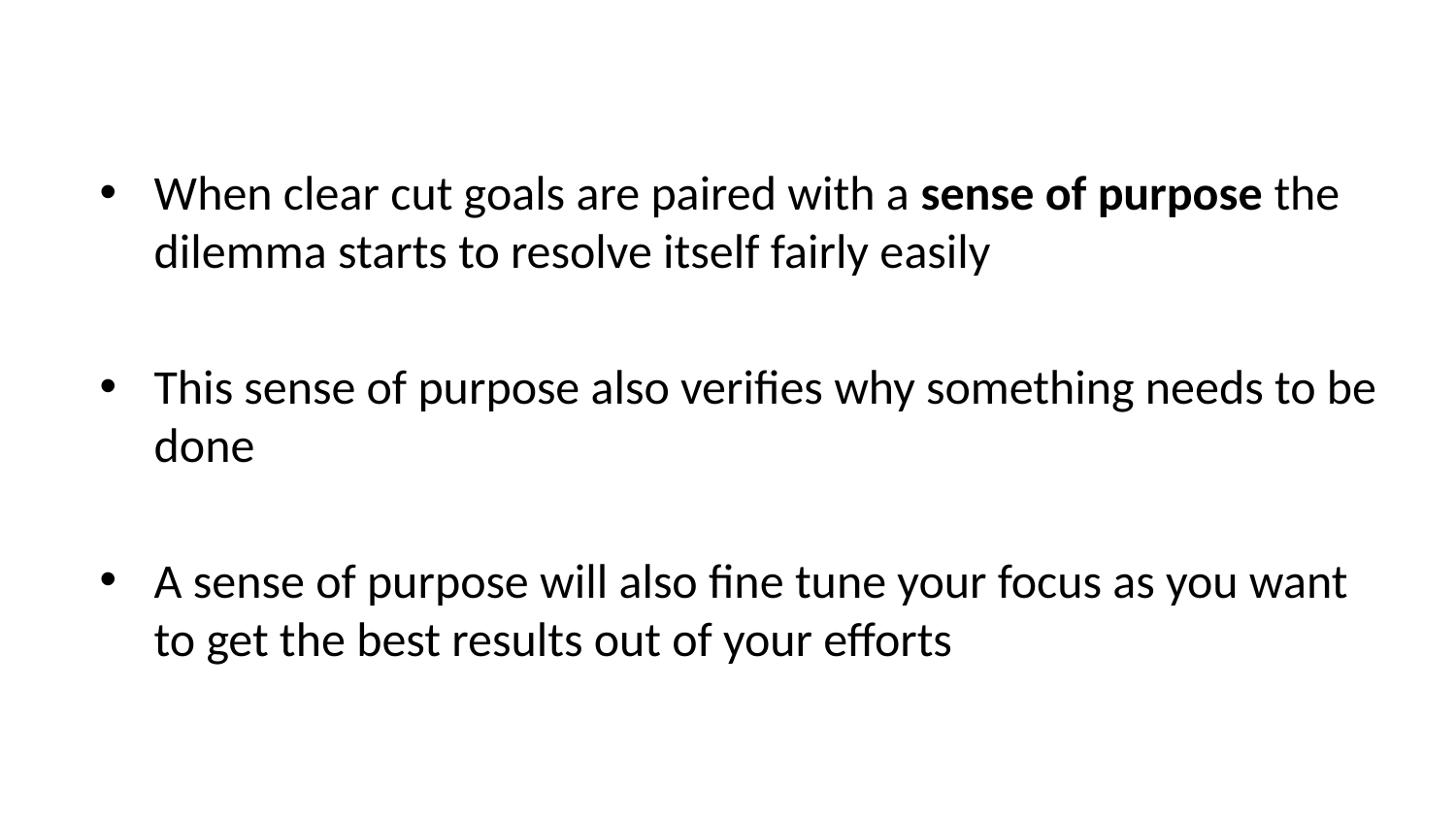

When clear cut goals are paired with a sense of purpose the dilemma starts to resolve itself fairly easily

This sense of purpose also verifies why something needs to be done

A sense of purpose will also fine tune your focus as you want to get the best results out of your efforts